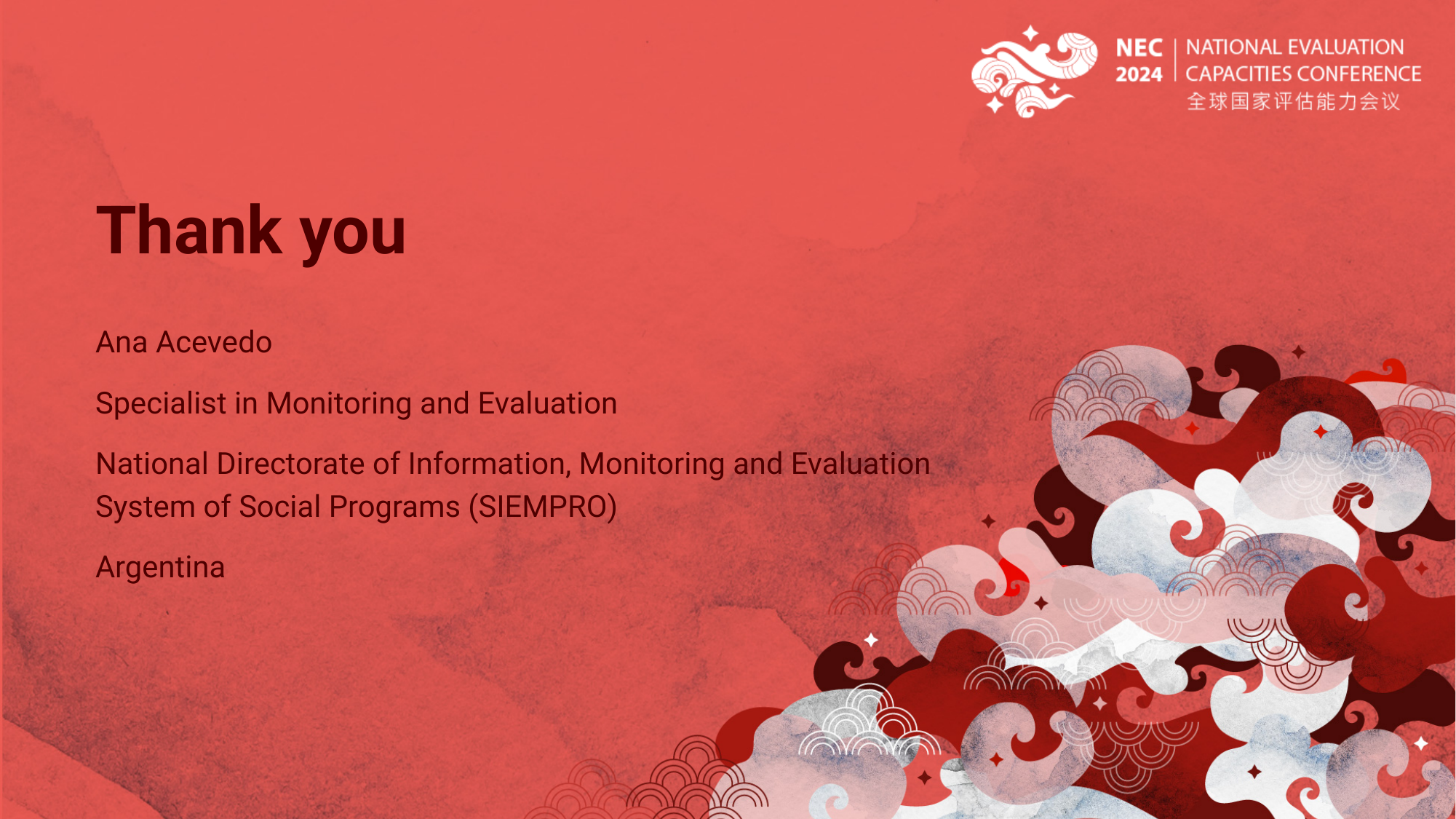

# Thank you
Ana Acevedo
Specialist in Monitoring and Evaluation
National Directorate of Information, Monitoring and Evaluation System of Social Programs (SIEMPRO)
Argentina